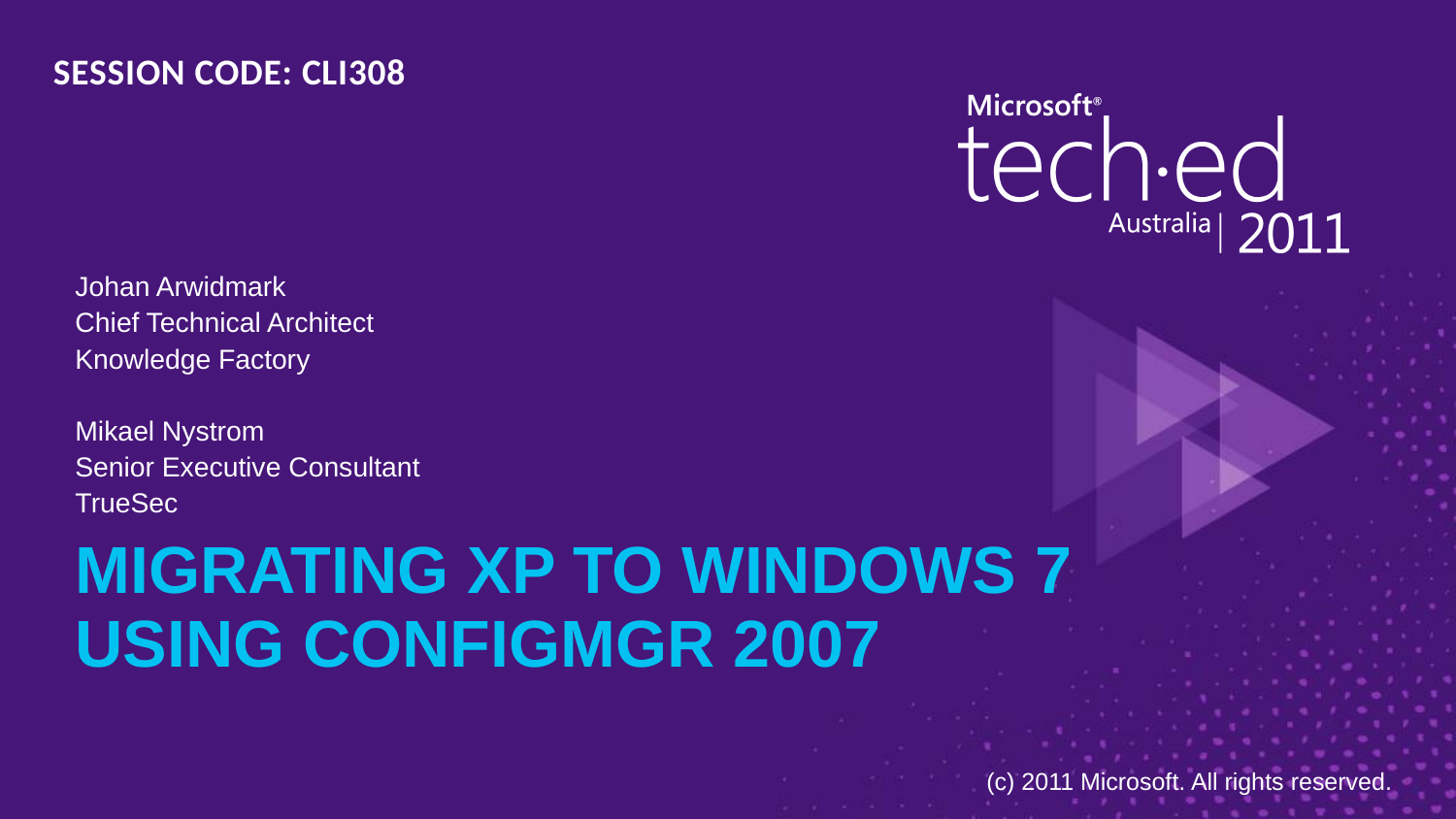

SESSION CODE: CLI308

Johan Arwidmark
Chief Technical Architect
Knowledge Factory

Mikael Nystrom
Senior Executive Consultant
TrueSec
# Migrating XP to Windows 7 using ConfigMgr 2007
(c) 2011 Microsoft. All rights reserved.